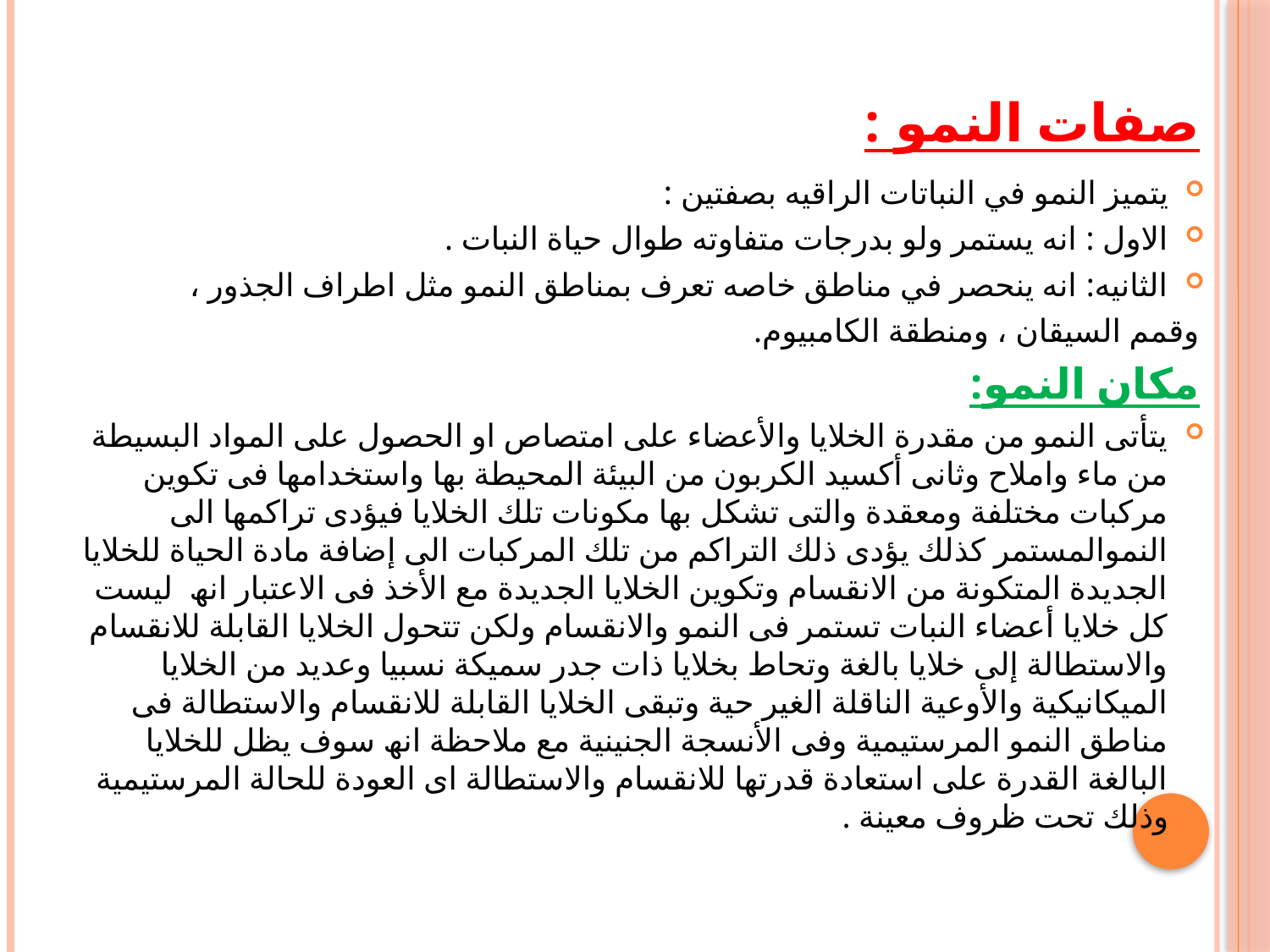

# صفات النمو :
يتميز النمو في النباتات الراقيه بصفتين :
الاول : انه يستمر ولو بدرجات متفاوته طوال حياة النبات .
الثانيه: انه ينحصر في مناطق خاصه تعرف بمناطق النمو مثل اطراف الجذور ،
وقمم السيقان ، ومنطقة الكامبيوم.
مكان النمو:
یتأتى النمو من مقدرة الخلایا والأعضاء على امتصاص او الحصول على المواد البسیطة من ماء واملاح وثانى أكسید الكربون من البیئة المحیطة بھا واستخدامھا فى تكوین مركبات مختلفة ومعقدة والتى تشكل بھا مكونات تلك الخلایا فیؤدى تراكمھا الى النموالمستمر كذلك یؤدى ذلك التراكم من تلك المركبات الى إضافة مادة الحیاة للخلایا الجدیدة المتكونة من الانقسام وتكوین الخلایا الجدیدة مع الأخذ فى الاعتبار انھ  لیست كل خلایا أعضاء النبات تستمر فى النمو والانقسام ولكن تتحول الخلایا القابلة للانقسام والاستطالة إلى خلایا بالغة وتحاط بخلایا ذات جدر سمیكة نسبیا وعدید من الخلایا المیكانیكیة والأوعیة الناقلة الغیر حیة وتبقى الخلایا القابلة للانقسام والاستطالة فى مناطق النمو المرستیمیة وفى الأنسجة الجنینیة مع ملاحظة انھ سوف یظل للخلایا البالغة القدرة على استعادة قدرتھا للانقسام والاستطالة اى العودة للحالة المرستیمیة وذلك تحت ظروف معینة .